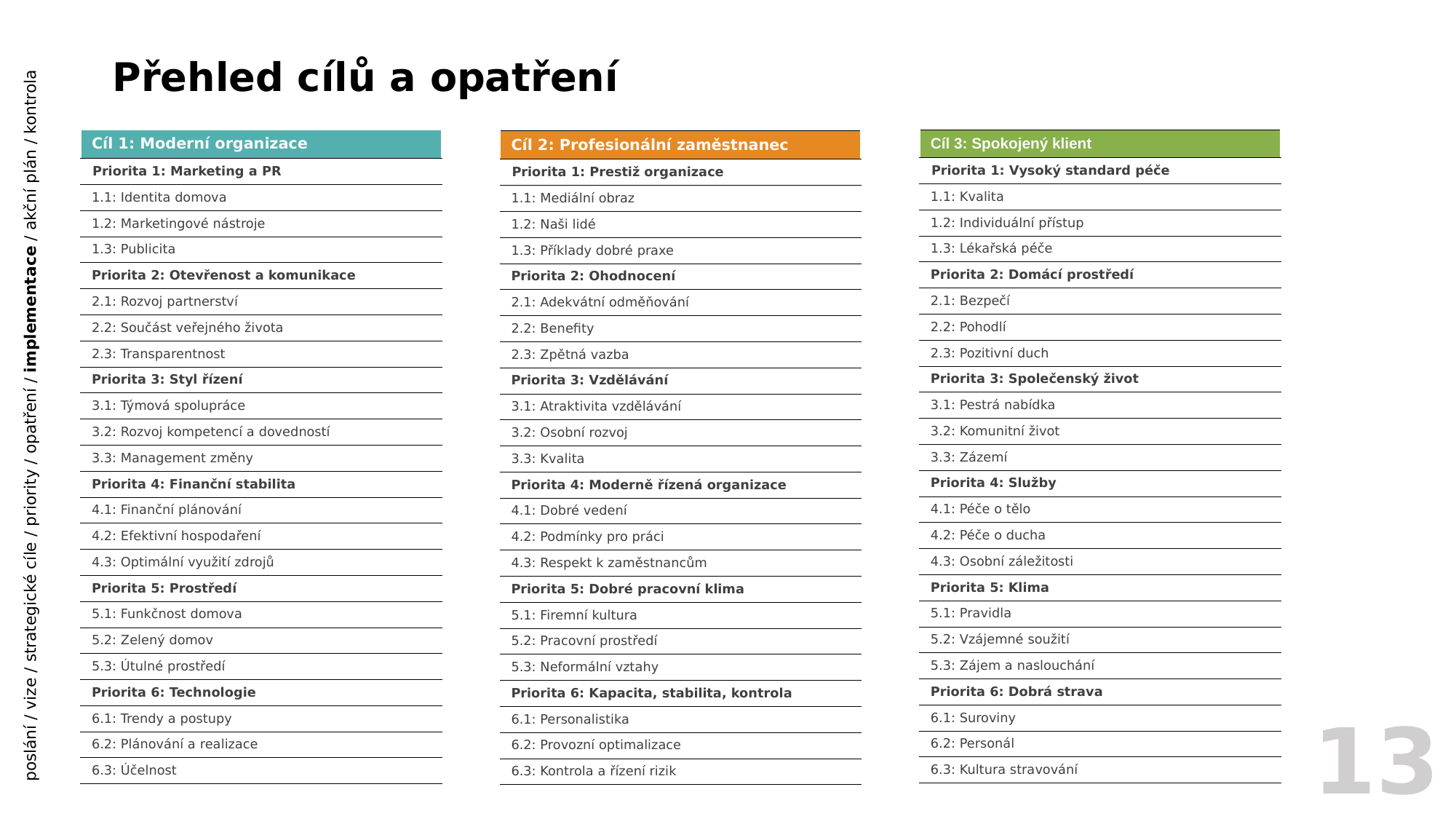

Přehled cílů a opatření
| Cíl 1: Moderní organizace |
| --- |
| Priorita 1: Marketing a PR |
| 1.1: Identita domova |
| 1.2: Marketingové nástroje |
| 1.3: Publicita |
| Priorita 2: Otevřenost a komunikace |
| 2.1: Rozvoj partnerství |
| 2.2: Součást veřejného života |
| 2.3: Transparentnost |
| Priorita 3: Styl řízení |
| 3.1: Týmová spolupráce |
| 3.2: Rozvoj kompetencí a dovedností |
| 3.3: Management změny |
| Priorita 4: Finanční stabilita |
| 4.1: Finanční plánování |
| 4.2: Efektivní hospodaření |
| 4.3: Optimální využití zdrojů |
| Priorita 5: Prostředí |
| 5.1: Funkčnost domova |
| 5.2: Zelený domov |
| 5.3: Útulné prostředí |
| Priorita 6: Technologie |
| 6.1: Trendy a postupy |
| 6.2: Plánování a realizace |
| 6.3: Účelnost |
| Cíl 3: Spokojený klient |
| --- |
| Priorita 1: Vysoký standard péče |
| 1.1: Kvalita |
| 1.2: Individuální přístup |
| 1.3: Lékařská péče |
| Priorita 2: Domácí prostředí |
| 2.1: Bezpečí |
| 2.2: Pohodlí |
| 2.3: Pozitivní duch |
| Priorita 3: Společenský život |
| 3.1: Pestrá nabídka |
| 3.2: Komunitní život |
| 3.3: Zázemí |
| Priorita 4: Služby |
| 4.1: Péče o tělo |
| 4.2: Péče o ducha |
| 4.3: Osobní záležitosti |
| Priorita 5: Klima |
| 5.1: Pravidla |
| 5.2: Vzájemné soužití |
| 5.3: Zájem a naslouchání |
| Priorita 6: Dobrá strava |
| 6.1: Suroviny |
| 6.2: Personál |
| 6.3: Kultura stravování |
|  |
| Cíl 2: Profesionální zaměstnanec |
| --- |
| Priorita 1: Prestiž organizace |
| 1.1: Mediální obraz |
| 1.2: Naši lidé |
| 1.3: Příklady dobré praxe |
| Priorita 2: Ohodnocení |
| 2.1: Adekvátní odměňování |
| 2.2: Benefity |
| 2.3: Zpětná vazba |
| Priorita 3: Vzdělávání |
| 3.1: Atraktivita vzdělávání |
| 3.2: Osobní rozvoj |
| 3.3: Kvalita |
| Priorita 4: Moderně řízená organizace |
| 4.1: Dobré vedení |
| 4.2: Podmínky pro práci |
| 4.3: Respekt k zaměstnancům |
| Priorita 5: Dobré pracovní klima |
| 5.1: Firemní kultura |
| 5.2: Pracovní prostředí |
| 5.3: Neformální vztahy |
| Priorita 6: Kapacita, stabilita, kontrola |
| 6.1: Personalistika |
| 6.2: Provozní optimalizace |
| 6.3: Kontrola a řízení rizik |
poslání / vize / strategické cíle / priority / opatření / implementace / akční plán / kontrola
13